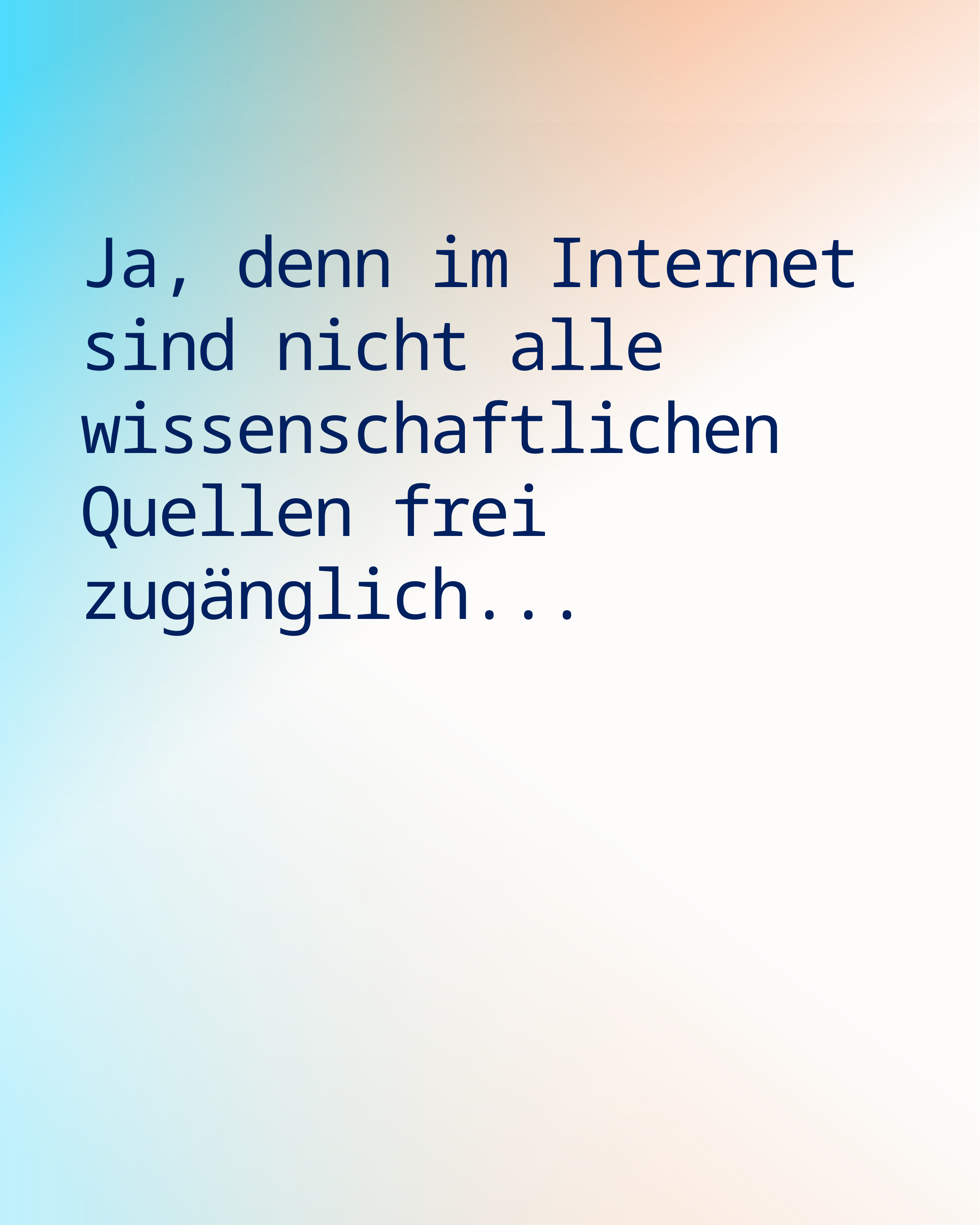

Ja, denn im Internet sind nicht alle wissenschaftlichen Quellen frei zugänglich...